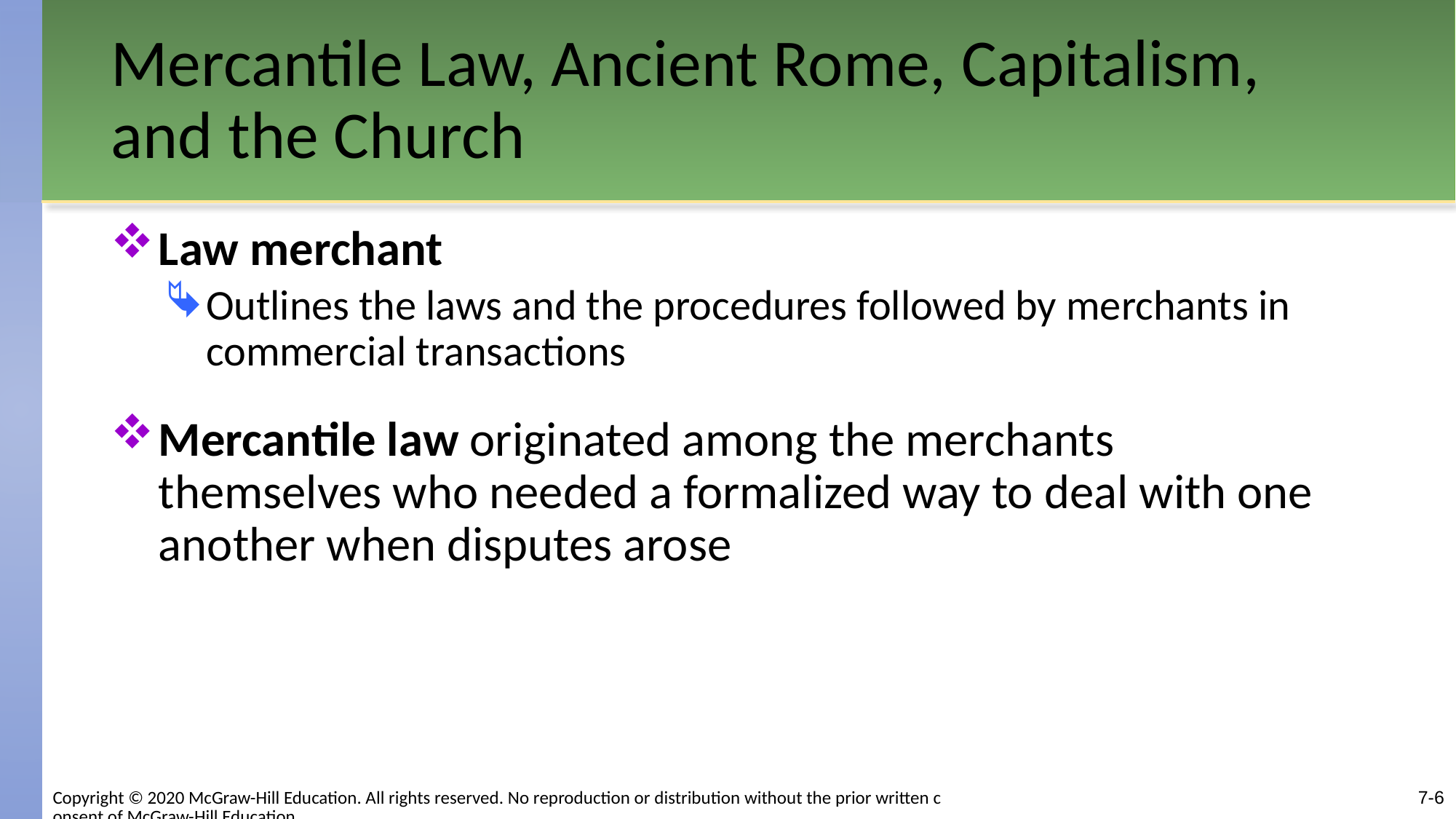

# Mercantile Law, Ancient Rome, Capitalism, and the Church
Law merchant
Outlines the laws and the procedures followed by merchants in commercial transactions

Mercantile law originated among the merchants themselves who needed a formalized way to deal with one another when disputes arose
Copyright © 2020 McGraw-Hill Education. All rights reserved. No reproduction or distribution without the prior written consent of McGraw-Hill Education.
7-6